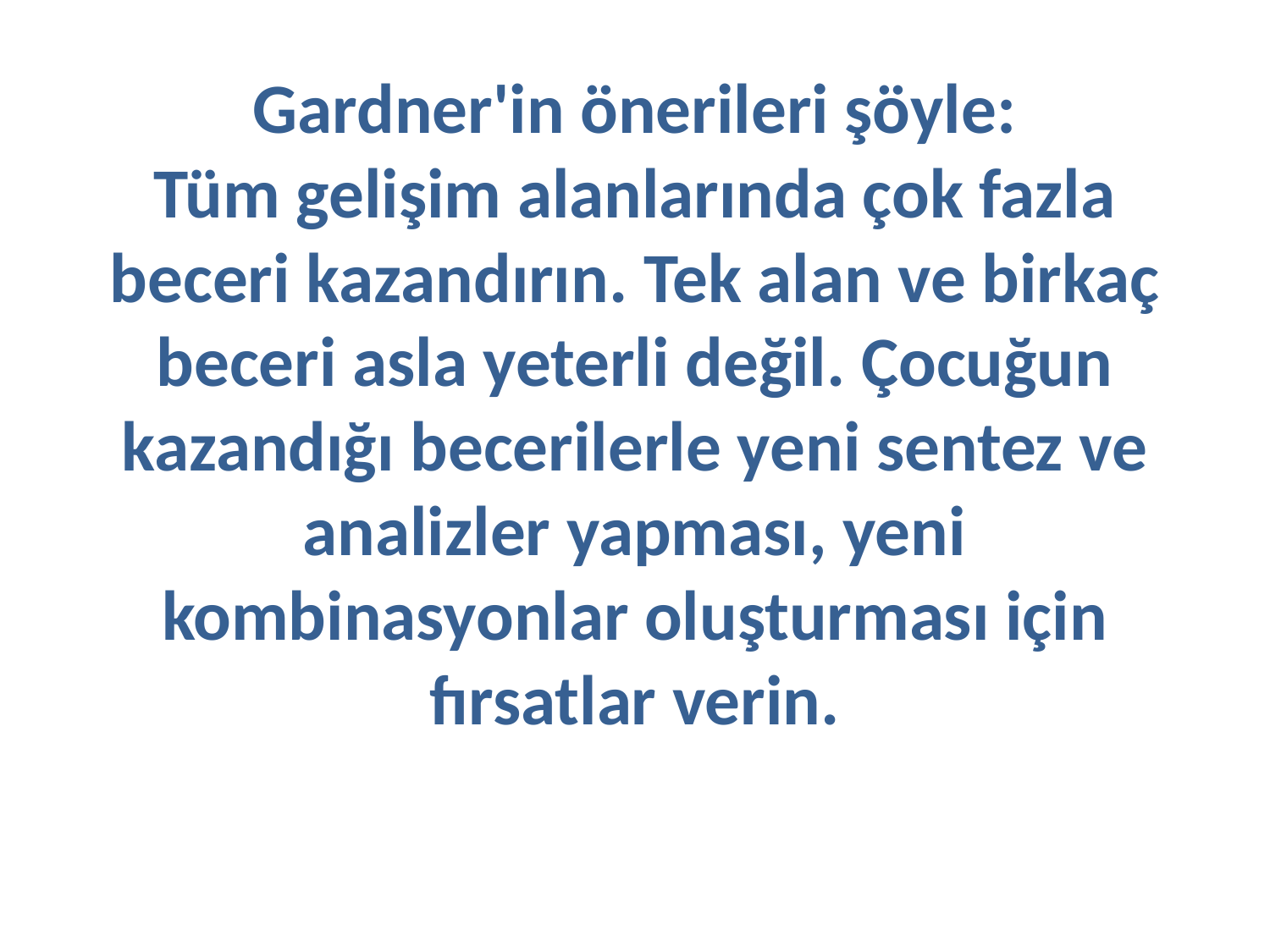

Gardner'in önerileri şöyle:
Tüm gelişim alanlarında çok fazla beceri kazandırın. Tek alan ve birkaç beceri asla yeterli değil. Çocuğun kazandığı becerilerle yeni sentez ve analizler yapması, yeni kombinasyonlar oluşturması için fırsatlar verin.